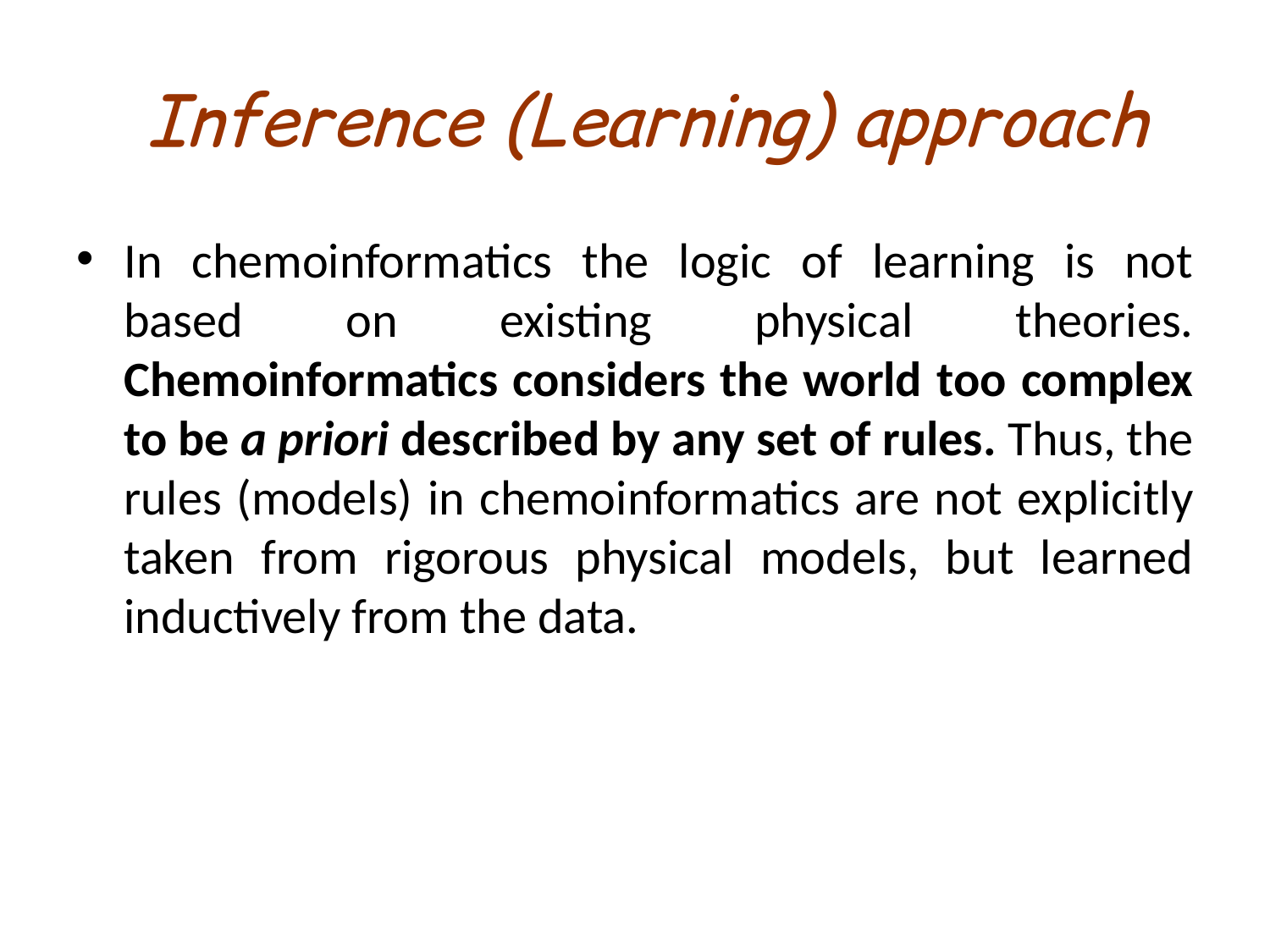

Inference (Learning) approach
In chemoinformatics the logic of learning is not based on existing physical theories. Chemoinformatics considers the world too complex to be a priori described by any set of rules. Thus, the rules (models) in chemoinformatics are not explicitly taken from rigorous physical models, but learned inductively from the data.